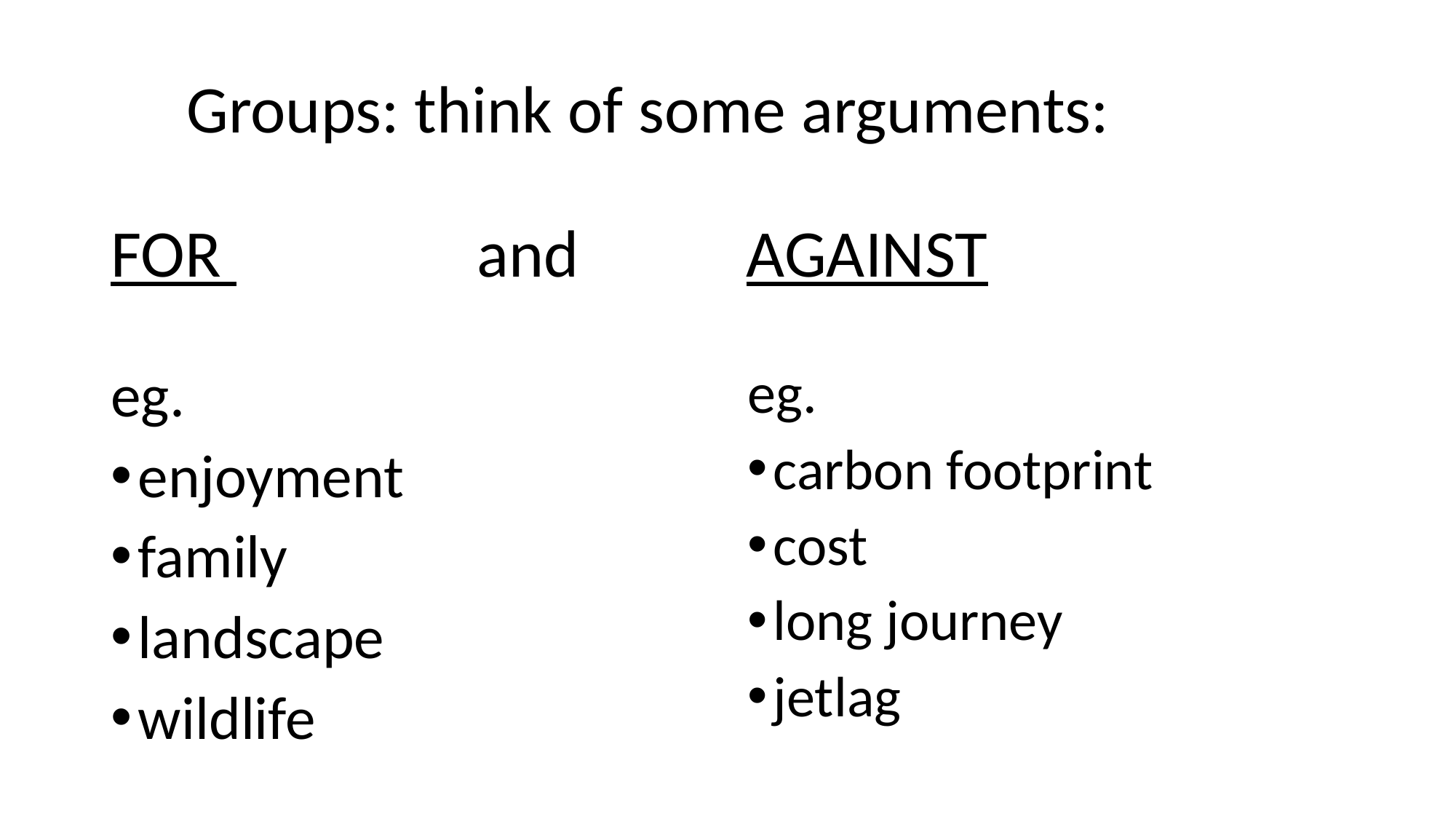

# Groups: think of some arguments: FOR                 and           AGAINST
eg.
enjoyment
family
landscape
wildlife
eg.
carbon footprint
cost
long journey
jetlag